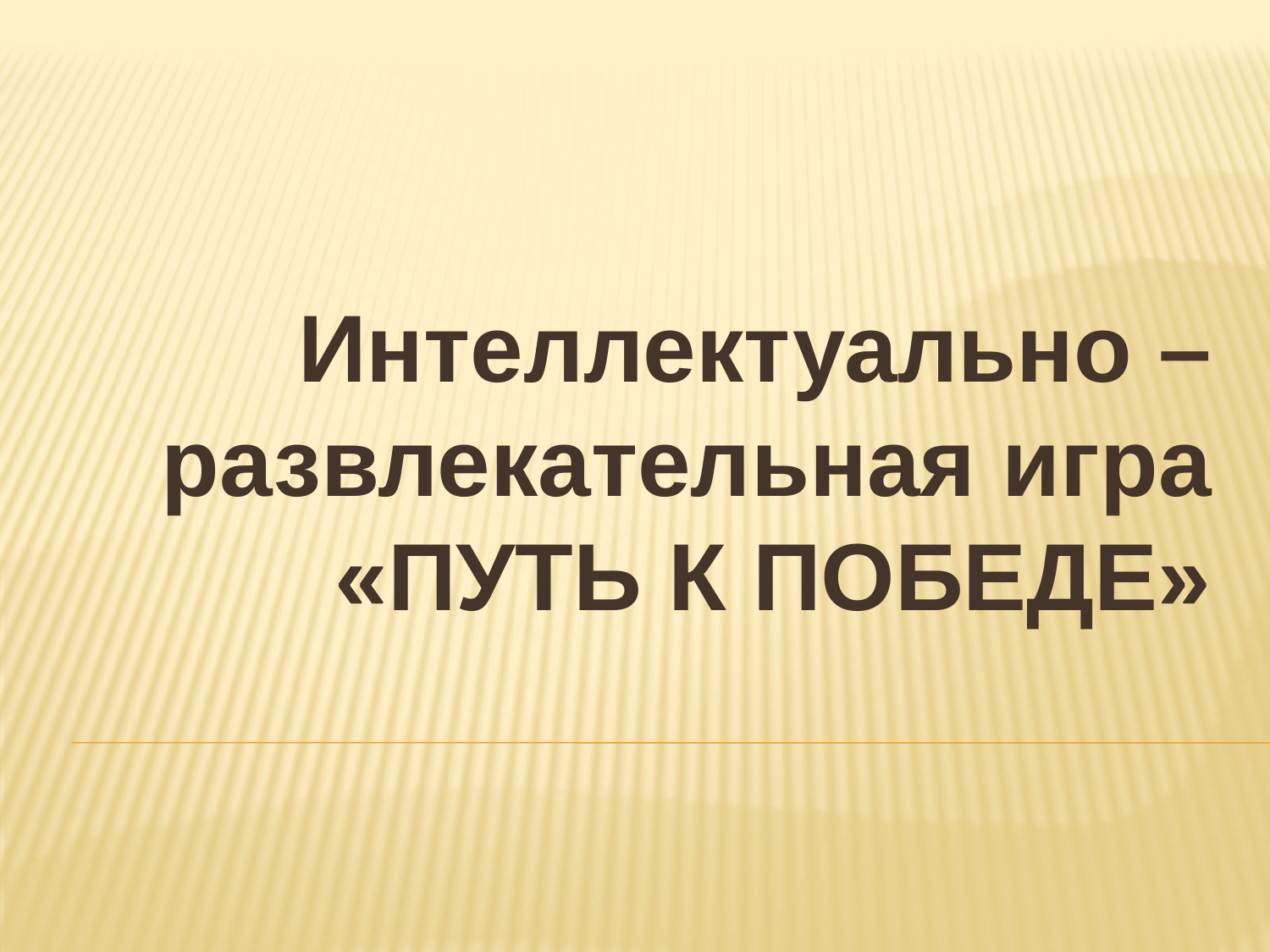

Интеллектуально – развлекательная игра «ПУТЬ К ПОБЕДЕ»
#